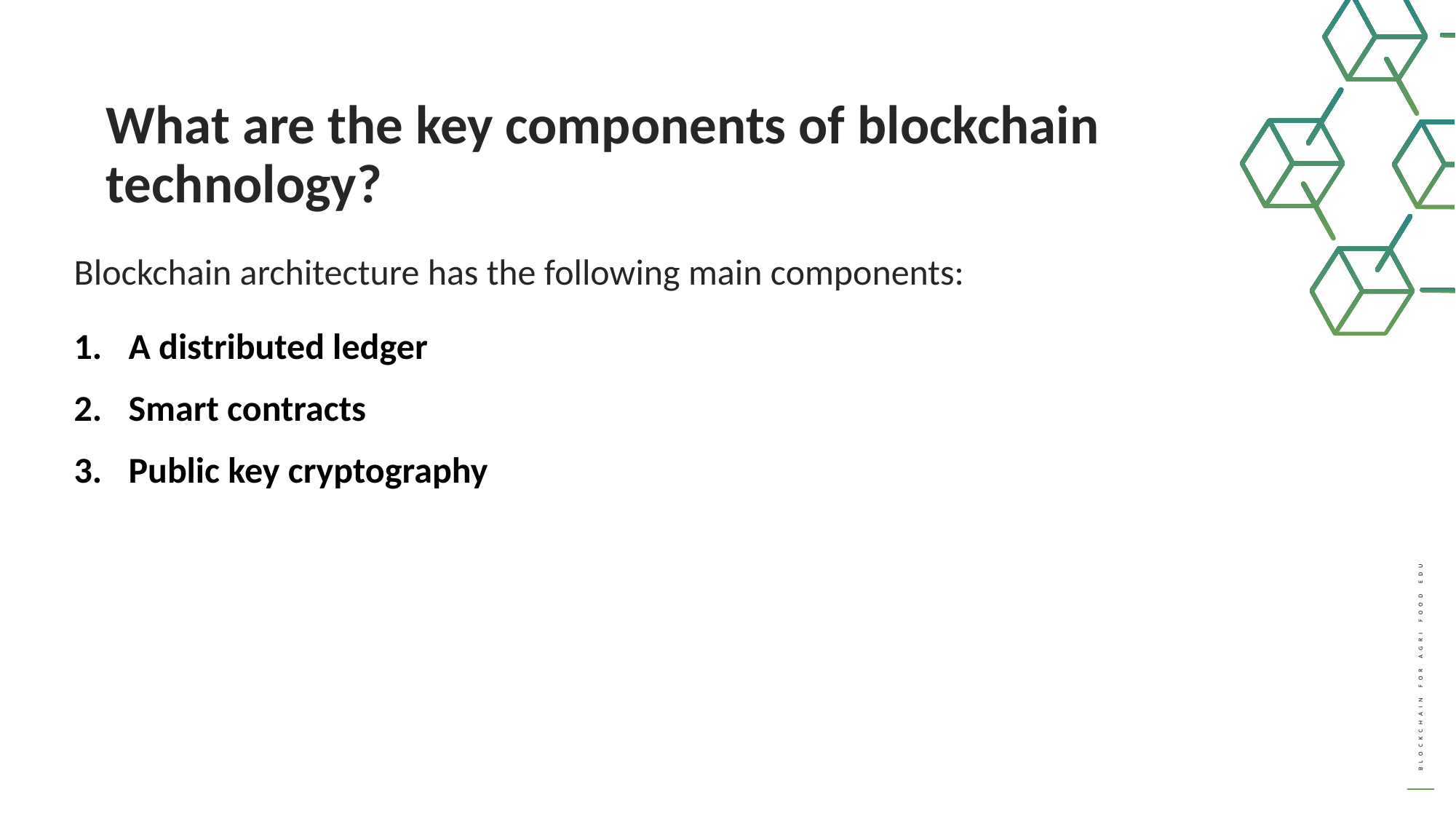

What are the key components of blockchain technology?
Blockchain architecture has the following main components:
A distributed ledger
Smart contracts
Public key cryptography